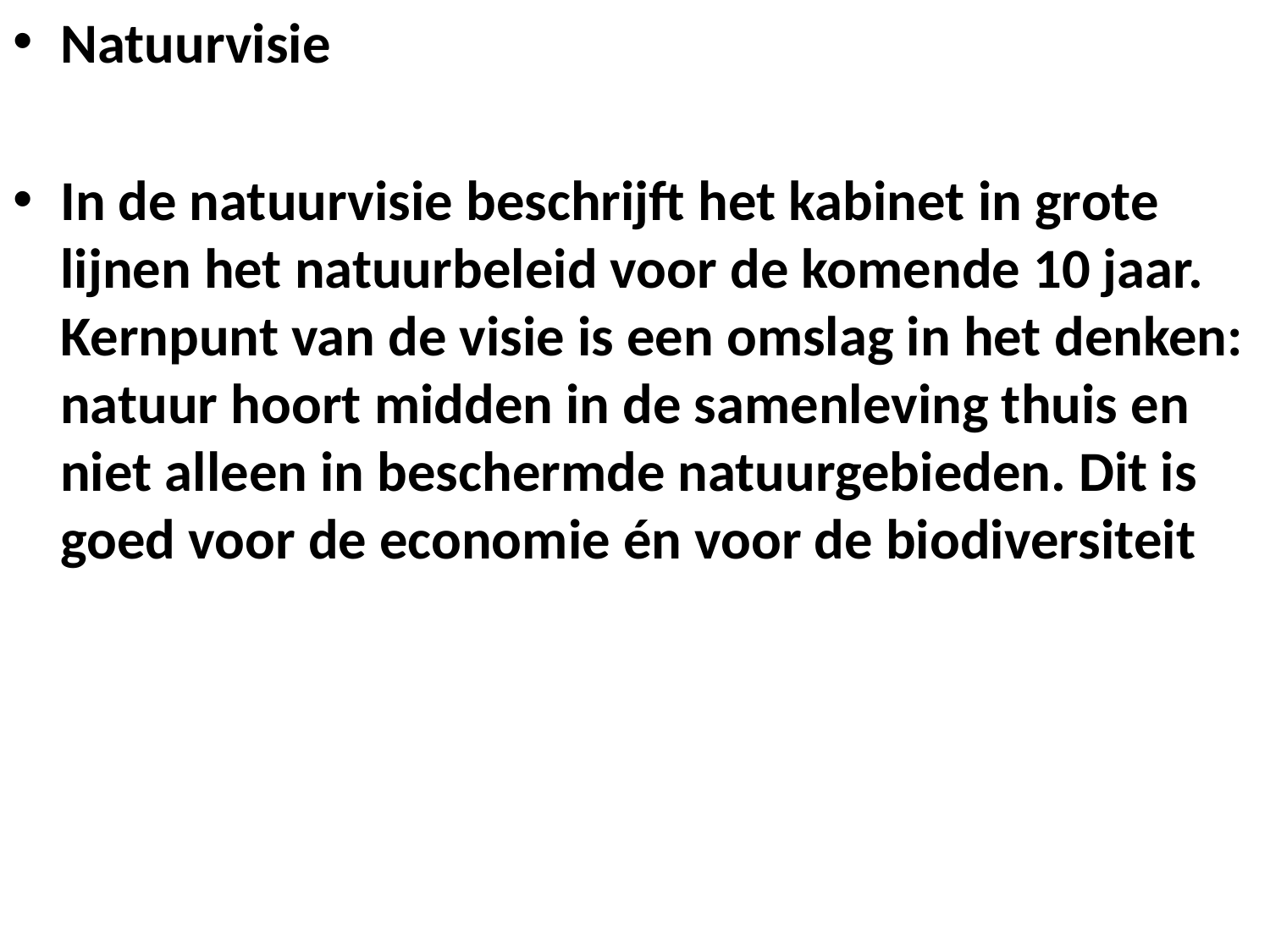

Natuurvisie

In de natuurvisie beschrijft het kabinet in grote lijnen het natuurbeleid voor de komende 10 jaar. Kernpunt van de visie is een omslag in het denken: natuur hoort midden in de samenleving thuis en niet alleen in beschermde natuurgebieden. Dit is goed voor de economie én voor de biodiversiteit